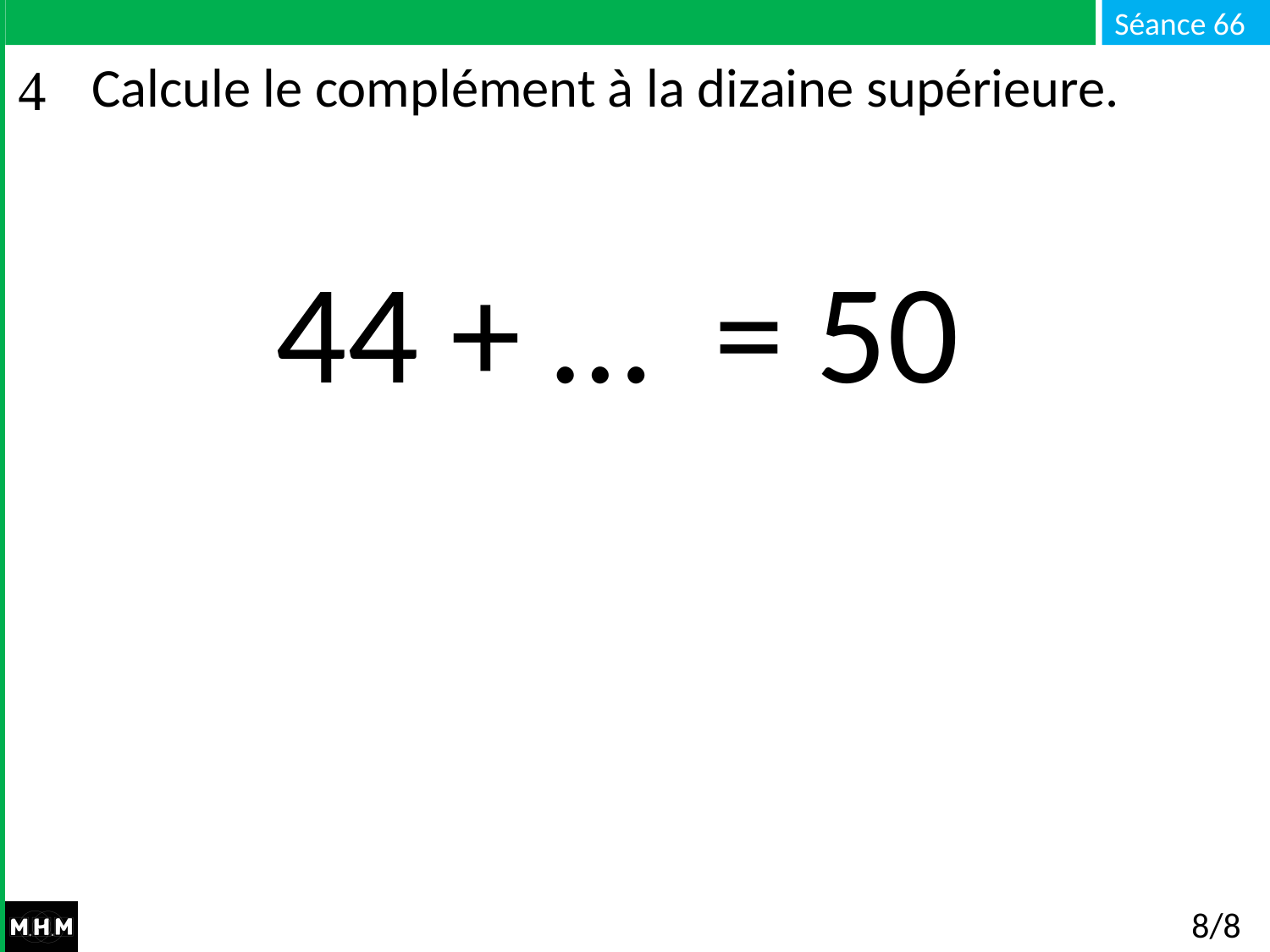

# Calcule le complément à la dizaine supérieure.
 44 + …  = 50
8/8